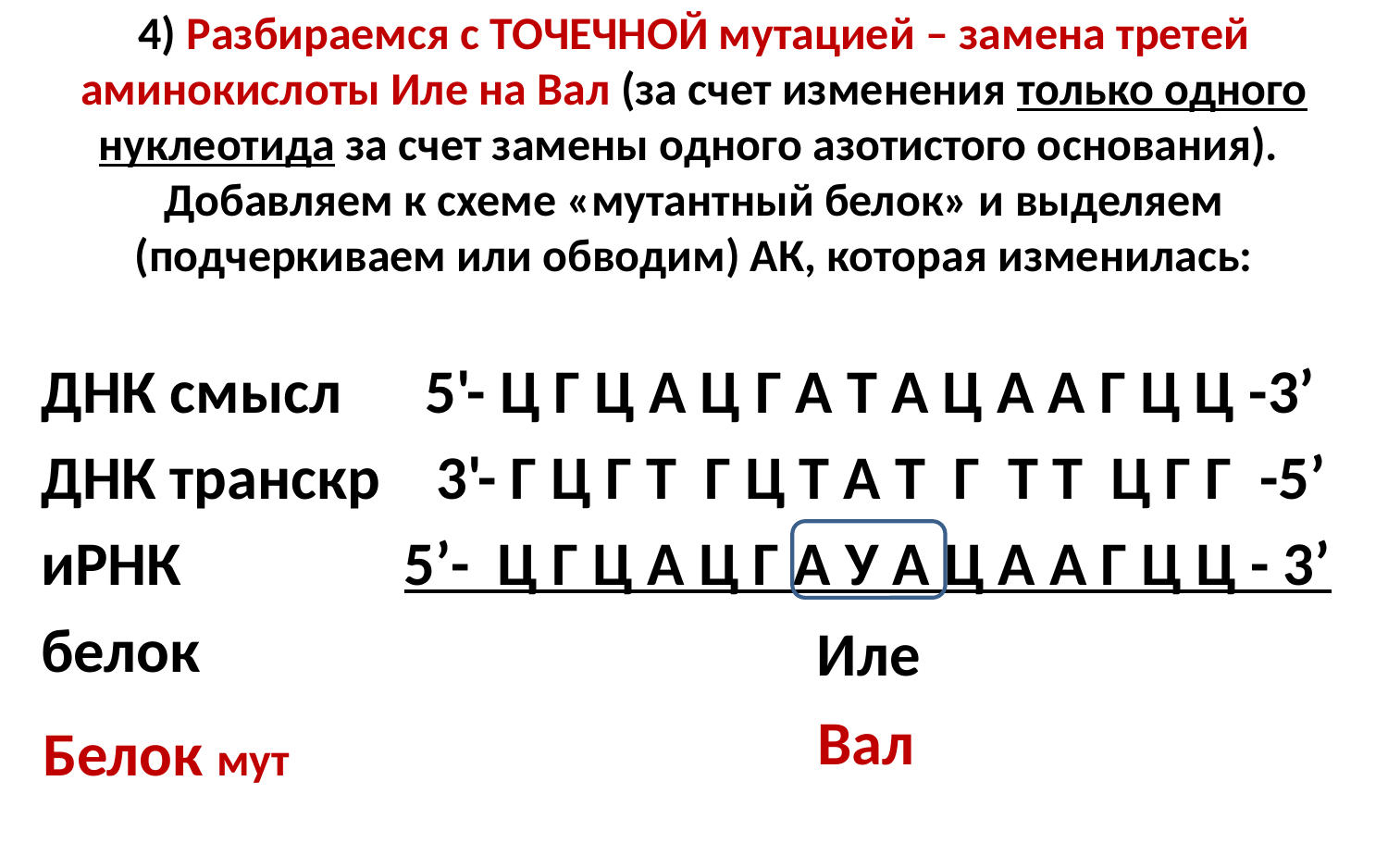

# 4) Разбираемся с ТОЧЕЧНОЙ мутацией – замена третей аминокислоты Иле на Вал (за счет изменения только одного нуклеотида за счет замены одного азотистого основания). Добавляем к схеме «мутантный белок» и выделяем (подчеркиваем или обводим) АК, которая изменилась:
ДНК смысл      5'- Ц Г Ц А Ц Г А Т А Ц А А Г Ц Ц -3’
ДНК транскр    3'- Г Ц Г Т  Г Ц Т А Т  Г  Т Т  Ц Г Г  -5’
иРНК                5’-  Ц Г Ц А Ц Г А У А Ц А А Г Ц Ц - 3’
белок

Иле
Вал
Белок мут